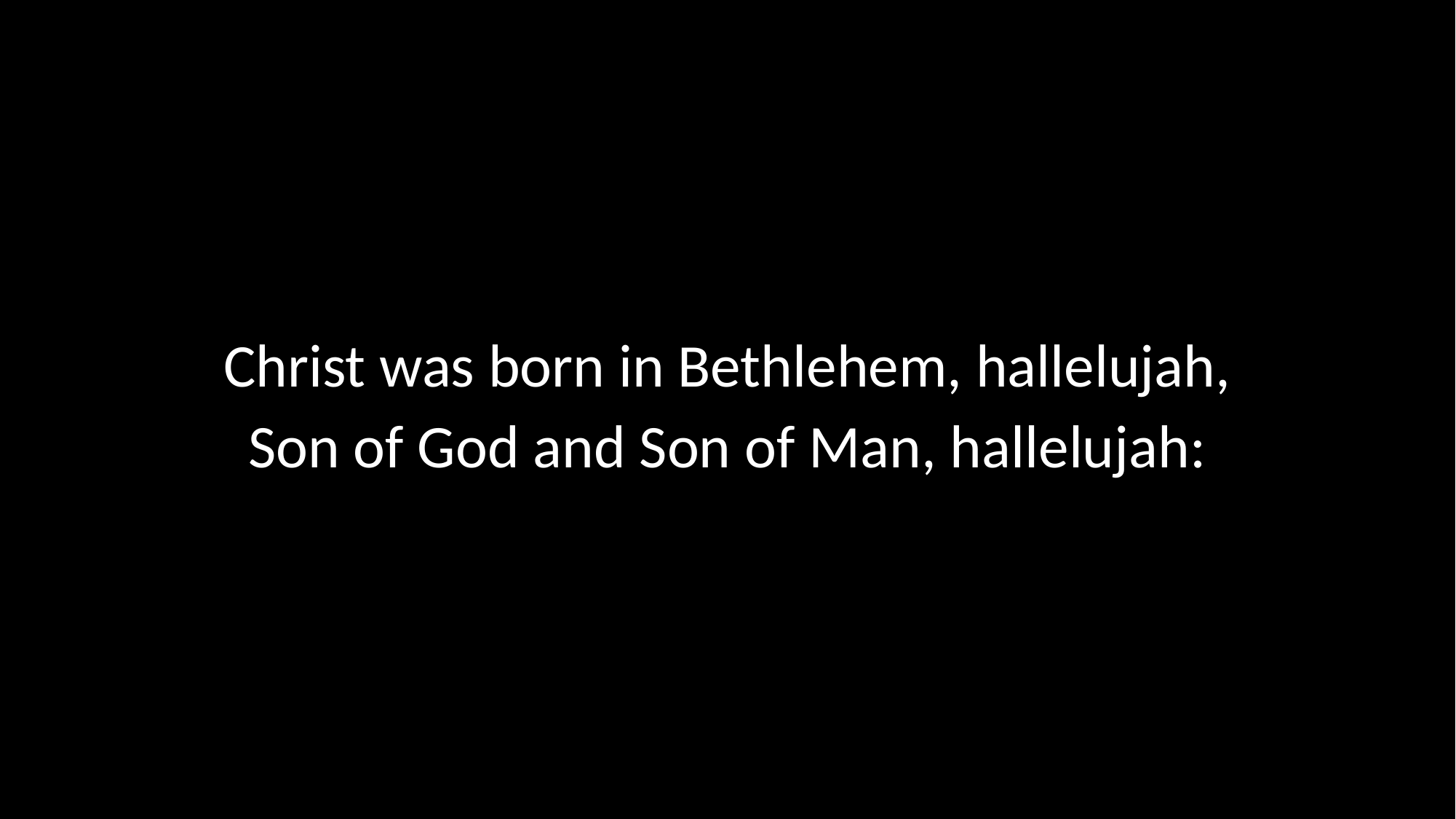

Christ was born in Bethlehem, hallelujah,
Son of God and Son of Man, hallelujah: